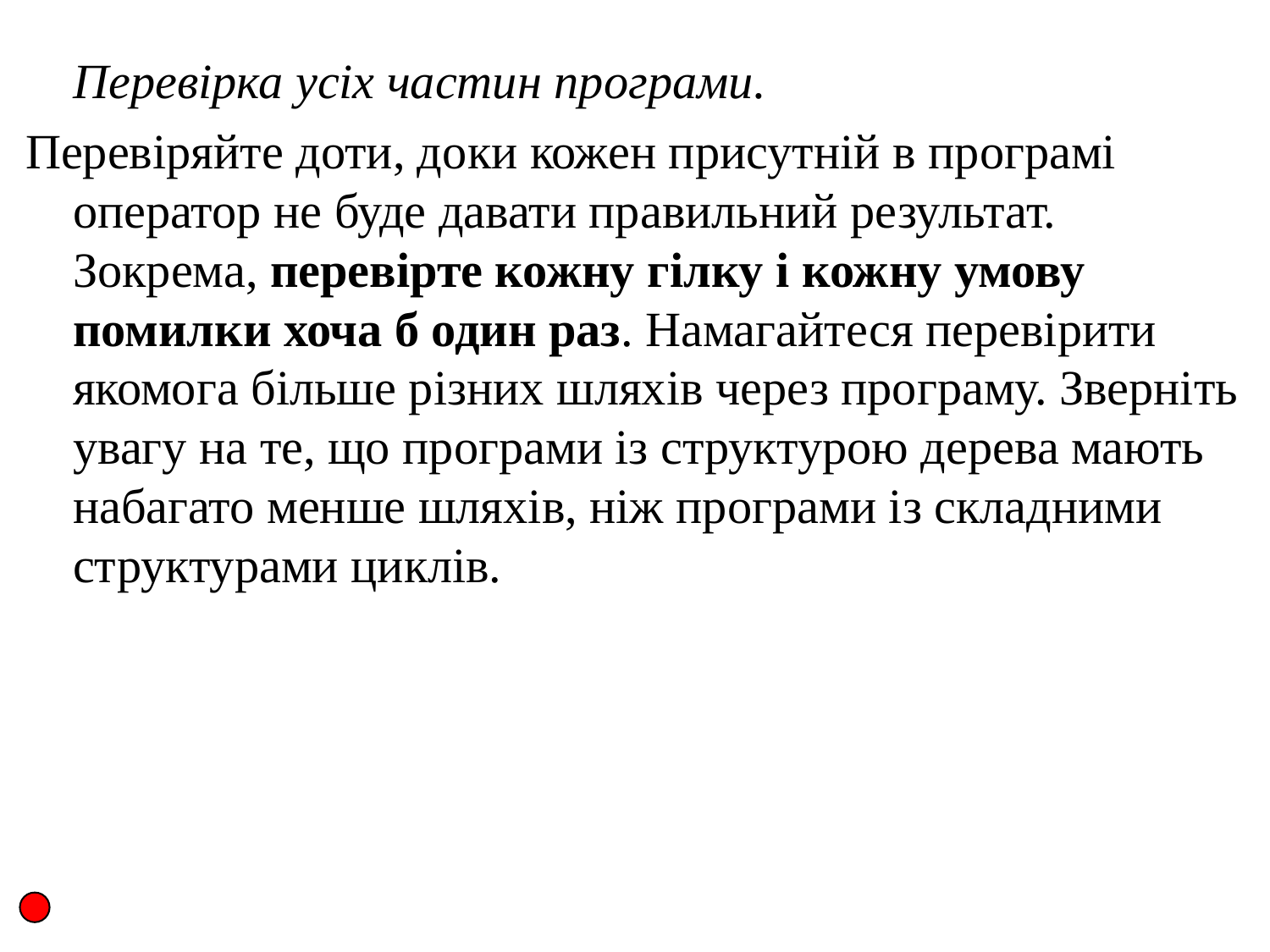

Перевірка усіх частин програми.
Перевіряйте доти, доки кожен присутній в програмі оператор не буде давати правильний результат. Зокрема, перевірте кожну гілку і кожну умову помилки хоча б один раз. Намагайтеся перевірити якомога більше різних шляхів через програму. Зверніть увагу на те, що програми із структурою дерева мають набагато менше шляхів, ніж програми із складними структурами циклів.